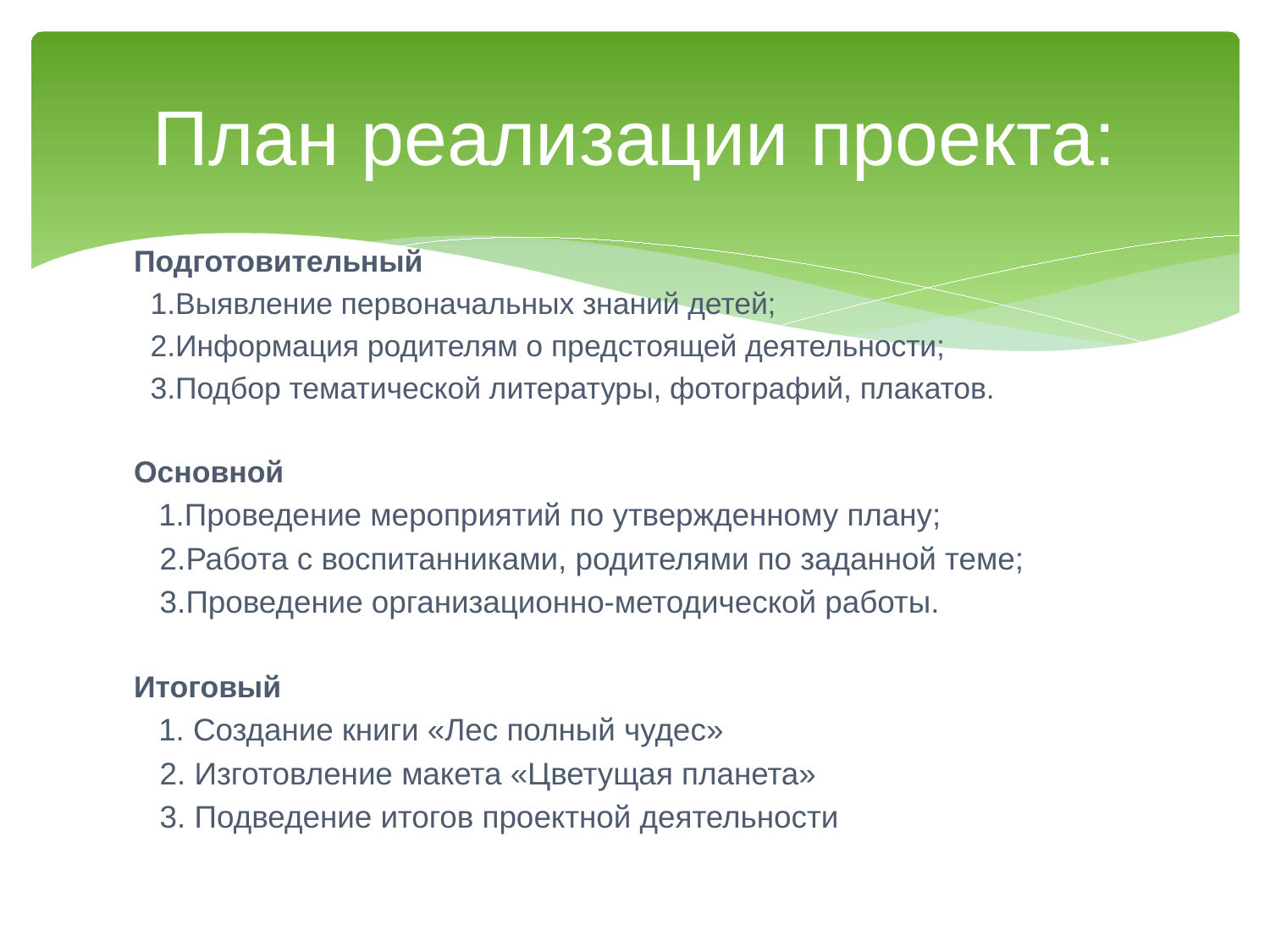

# План реализации проекта:
Подготовительный
  1.Выявление первоначальных знаний детей;
  2.Информация родителям о предстоящей деятельности;
  3.Подбор тематической литературы, фотографий, плакатов.

Основной
   1.Проведение мероприятий по утвержденному плану;
   2.Работа с воспитанниками, родителями по заданной теме;
   3.Проведение организационно-методической работы.

Итоговый
   1. Создание книги «Лес полный чудес»
   2. Изготовление макета «Цветущая планета»
   3. Подведение итогов проектной деятельности